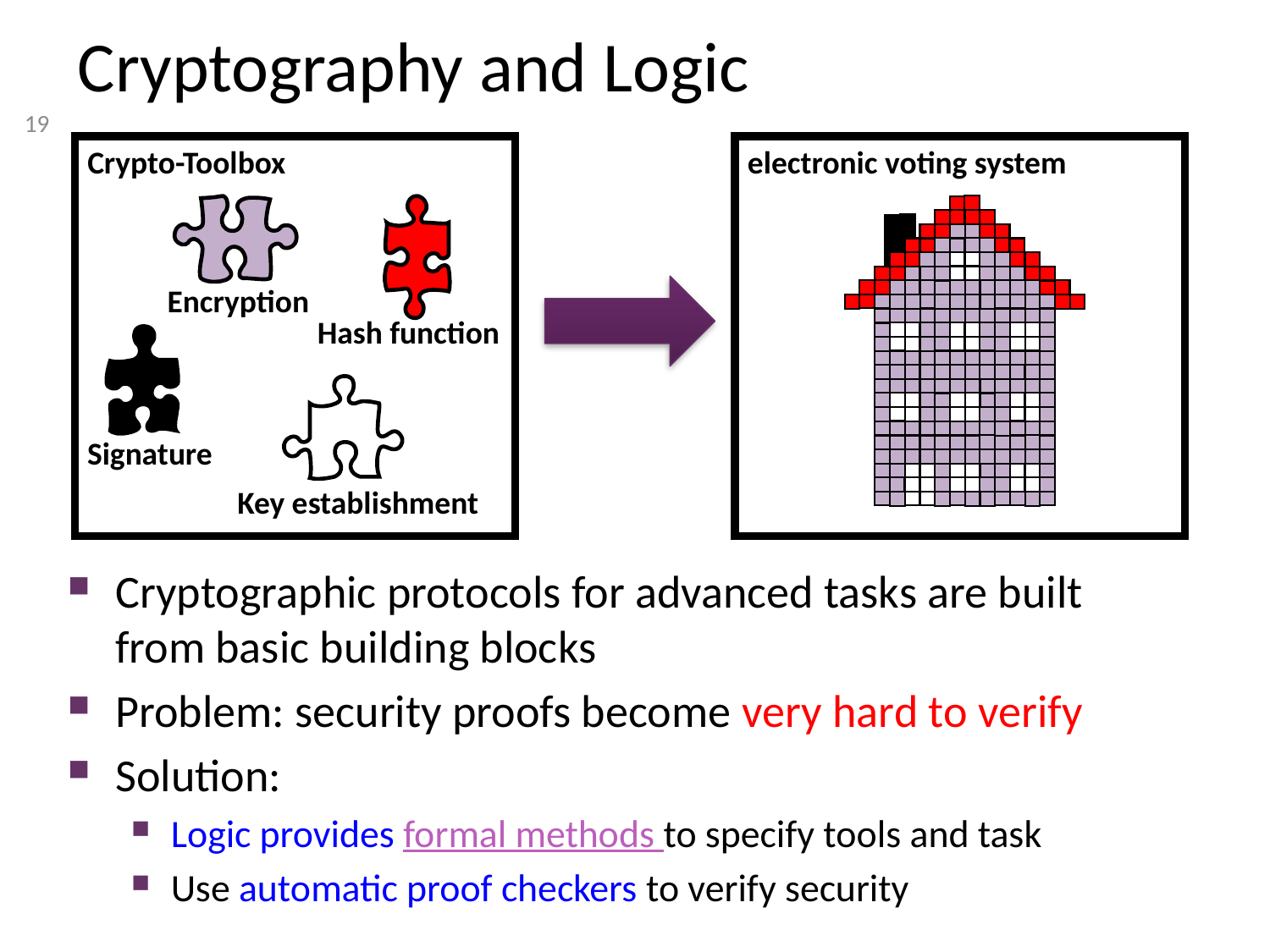

# Cryptography and Logic
19
Crypto-Toolbox
electronic voting system

Encryption

Hash function

Signature

Key establishment
Cryptographic protocols for advanced tasks are built from basic building blocks
Problem: security proofs become very hard to verify
Solution:
Logic provides formal methods to specify tools and task
Use automatic proof checkers to verify security